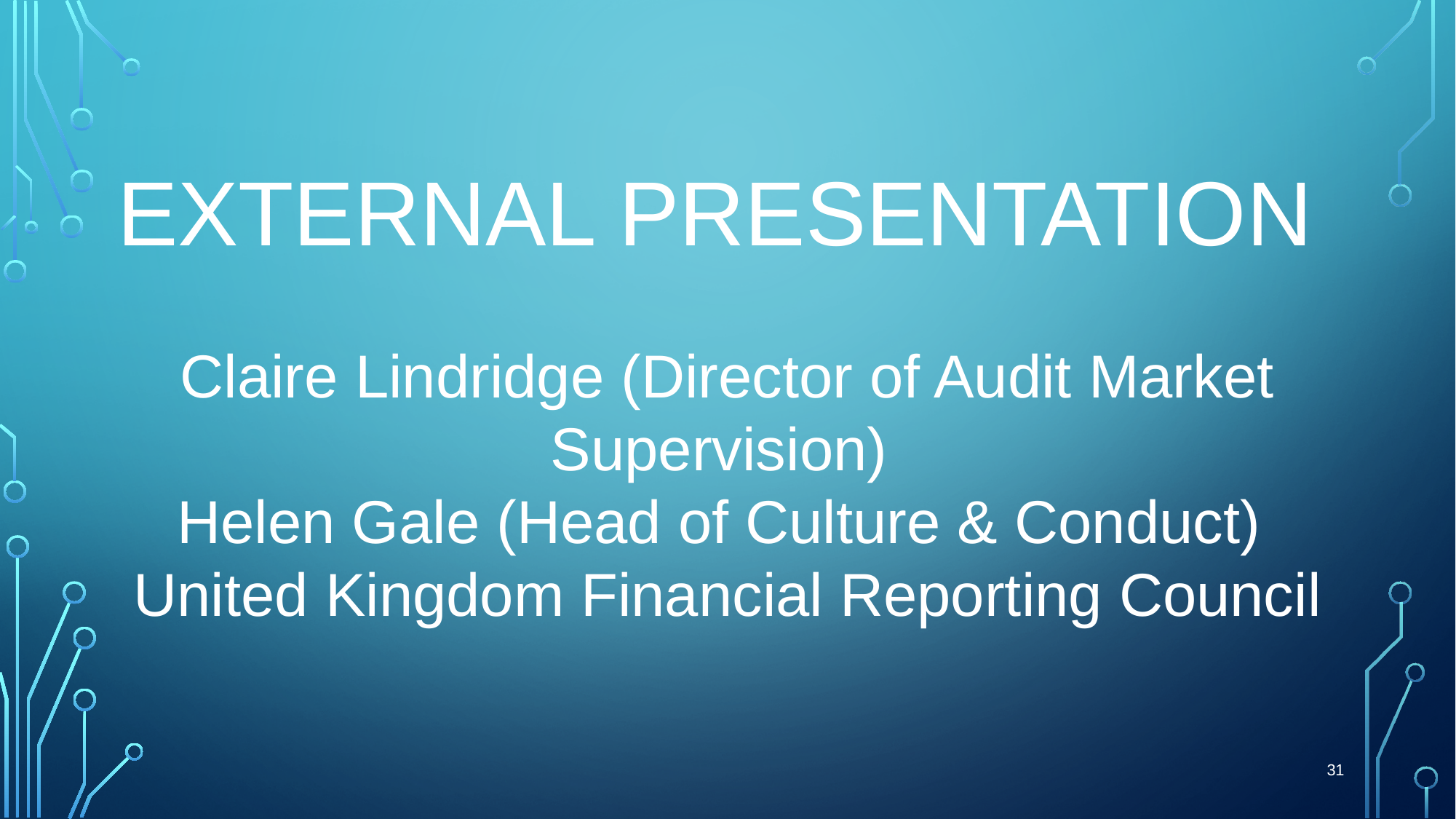

# EXTERNAL PRESENTATION Claire Lindridge (Director of Audit Market Supervision) Helen Gale (Head of Culture & Conduct) United Kingdom Financial Reporting Council
31